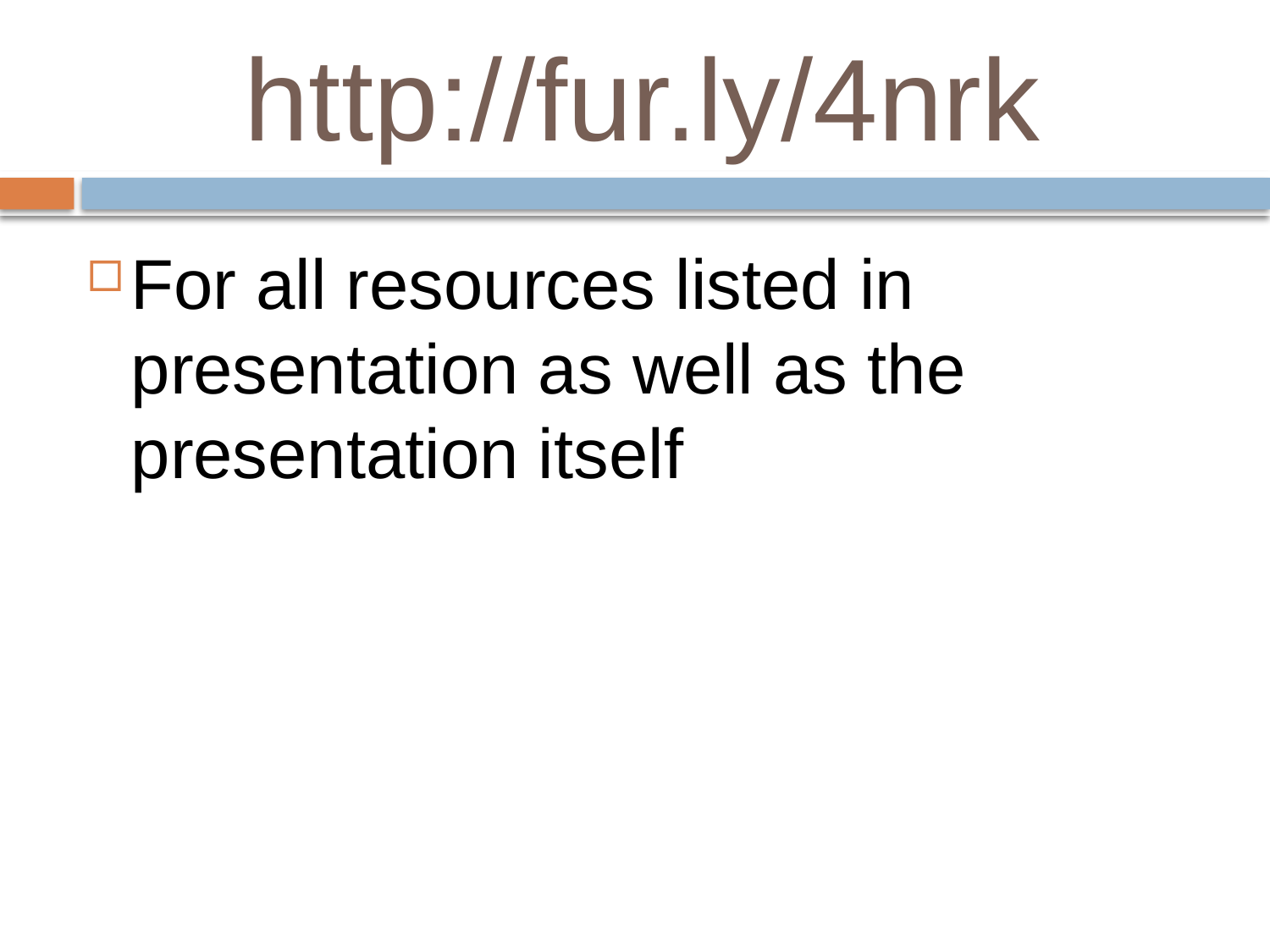

# http://fur.ly/4nrk
For all resources listed in presentation as well as the presentation itself